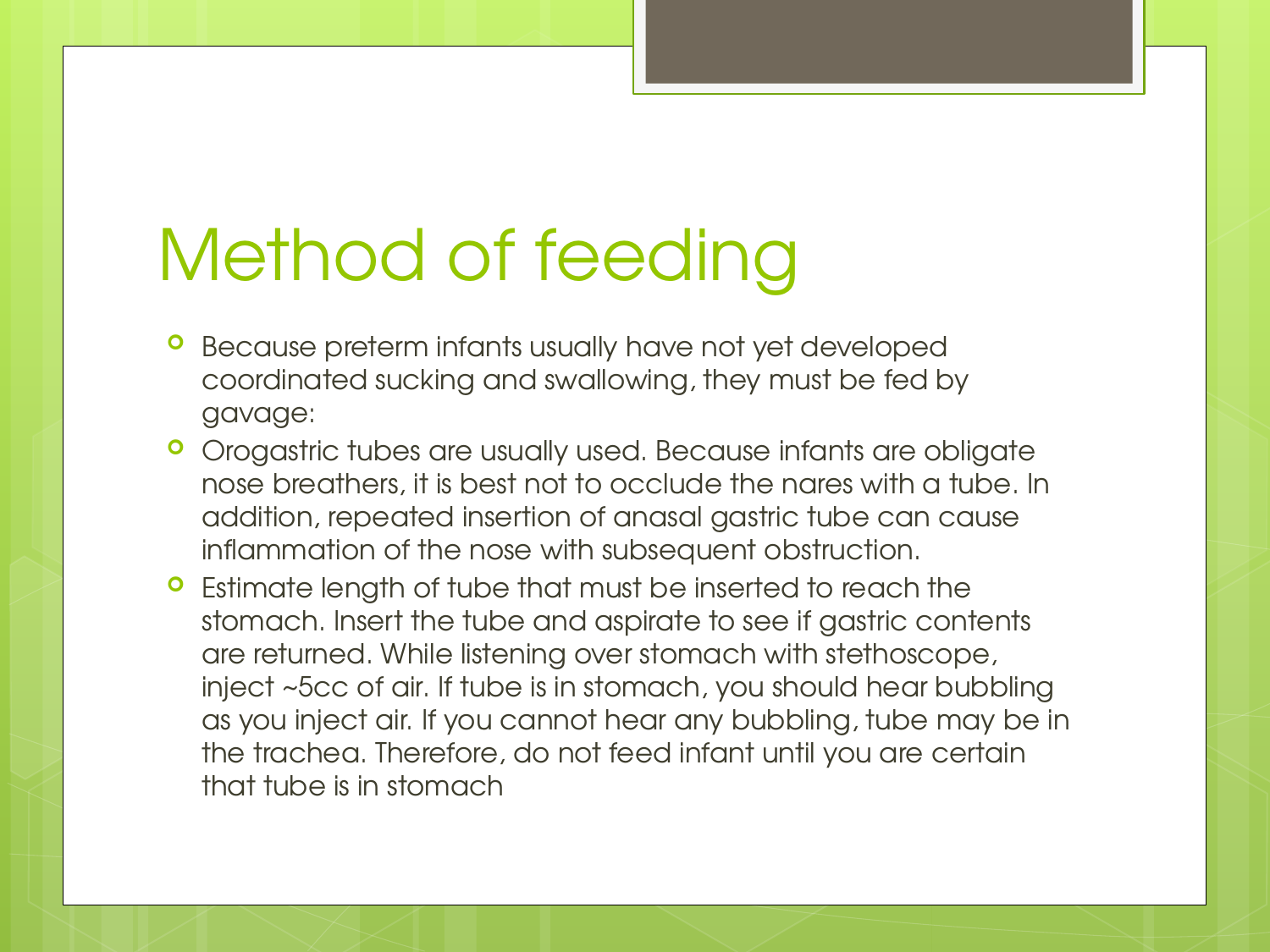

# Method of feeding
Because preterm infants usually have not yet developed coordinated sucking and swallowing, they must be fed by gavage:
Orogastric tubes are usually used. Because infants are obligate nose breathers, it is best not to occlude the nares with a tube. In addition, repeated insertion of anasal gastric tube can cause inflammation of the nose with subsequent obstruction.
Estimate length of tube that must be inserted to reach the stomach. Insert the tube and aspirate to see if gastric contents are returned. While listening over stomach with stethoscope, inject ~5cc of air. If tube is in stomach, you should hear bubbling as you inject air. If you cannot hear any bubbling, tube may be in the trachea. Therefore, do not feed infant until you are certain that tube is in stomach